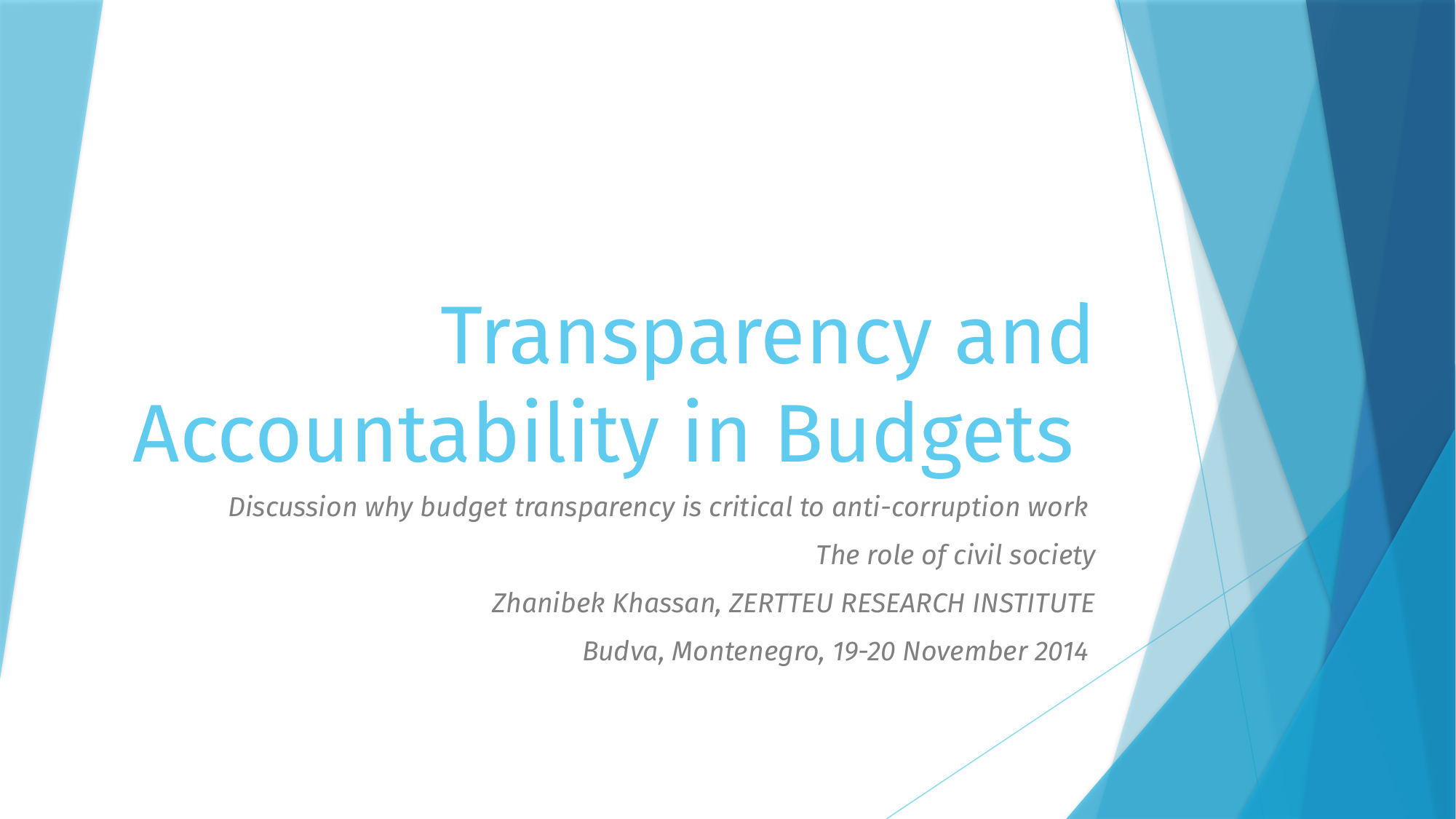

# Transparency and Accountability in Budgets
Discussion why budget transparency is critical to anti-corruption work
The role of civil society
Zhanibek Khassan, ZERTTEU RESEARCH INSTITUTE
Budva, Montenegro, 19-20 November 2014